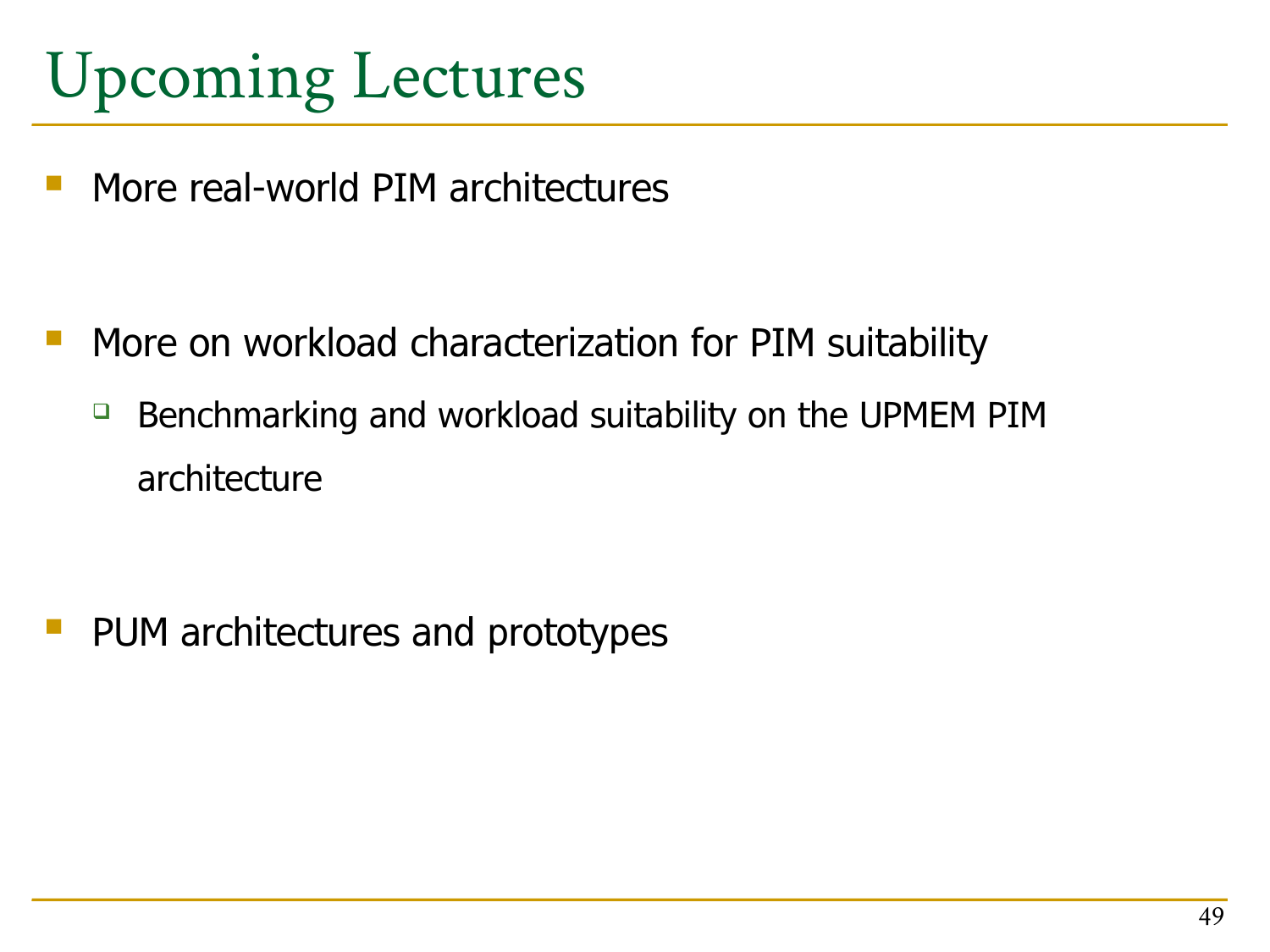

# Upcoming Lectures
More real-world PIM architectures

More on workload characterization for PIM suitability
Benchmarking and workload suitability on the UPMEM PIM architecture

PUM architectures and prototypes
49